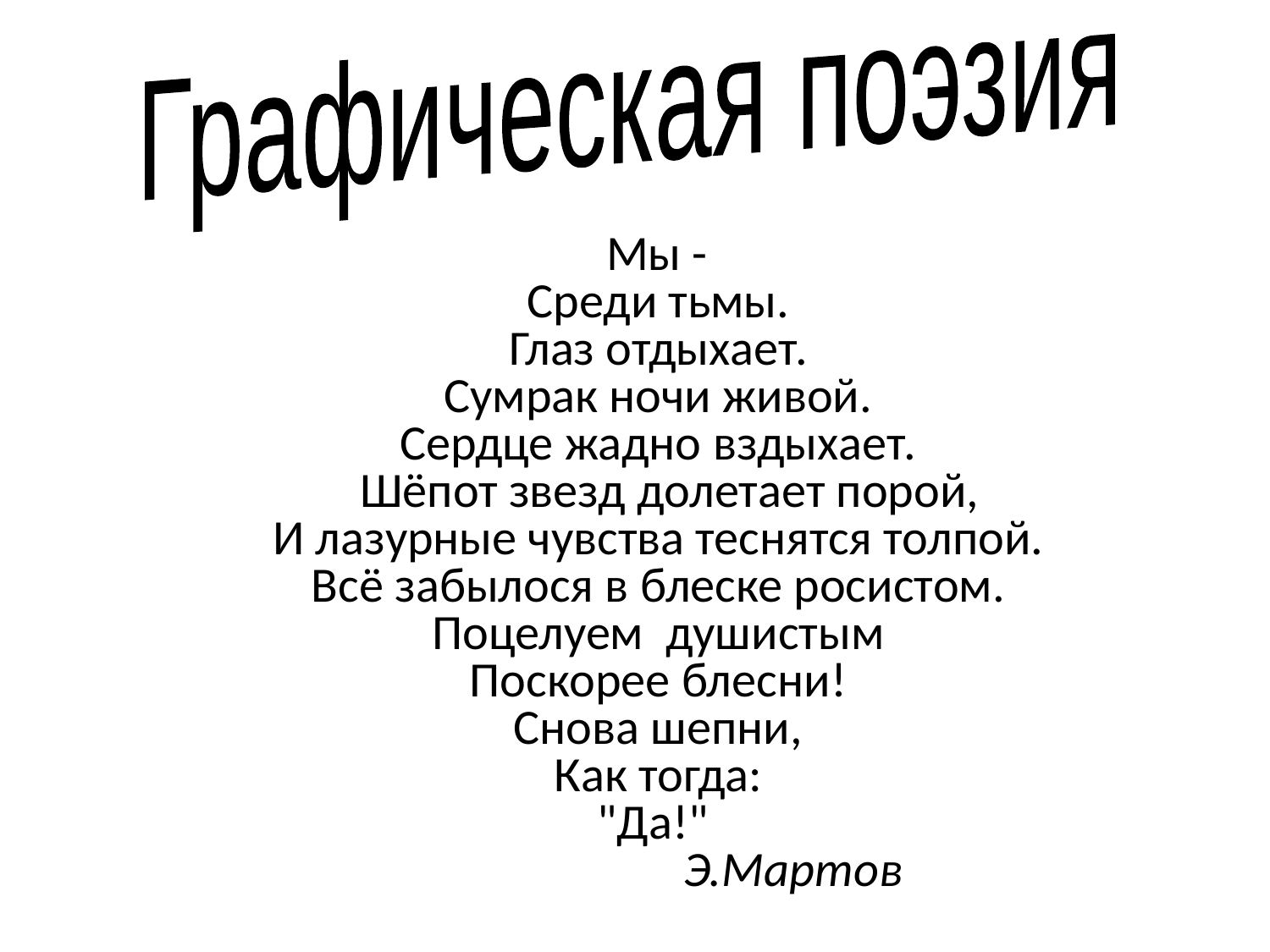

Графическая поэзия
    Мы -
Среди тьмы.
Глаз отдыхает.
Сумрак ночи живой.
Сердце жадно вздыхает.
  Шёпот звезд долетает порой,
И лазурные чувства теснятся толпой.
Всё забылося в блеске росистом.
Поцелуем  душистым
Поскорее блесни!
Снова шепни,
Как тогда:
 "Да!" 
                         Э.Мартов